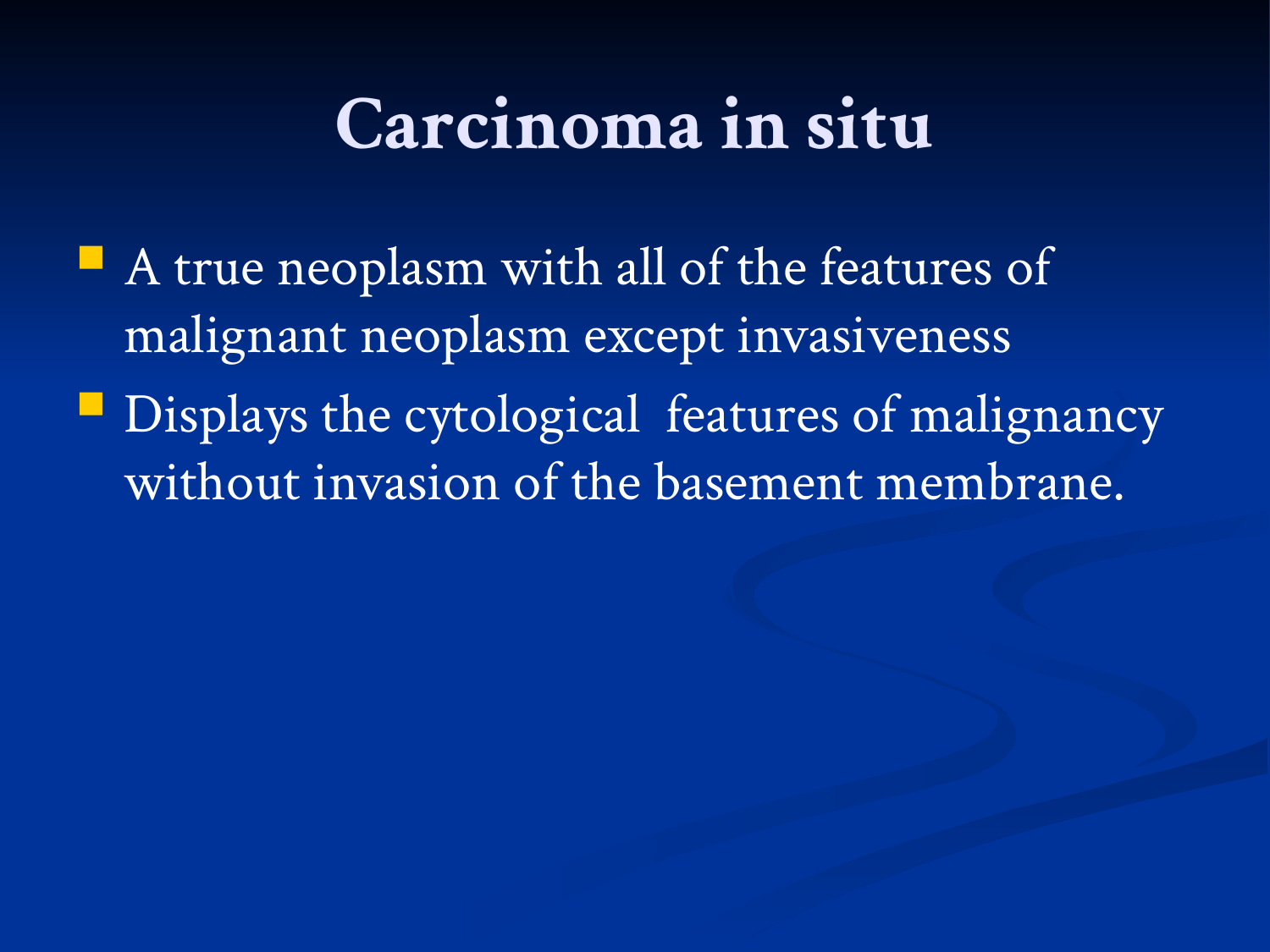

# Carcinoma in situ
A true neoplasm with all of the features of malignant neoplasm except invasiveness
Displays the cytological  features of malignancy without invasion of the basement membrane.